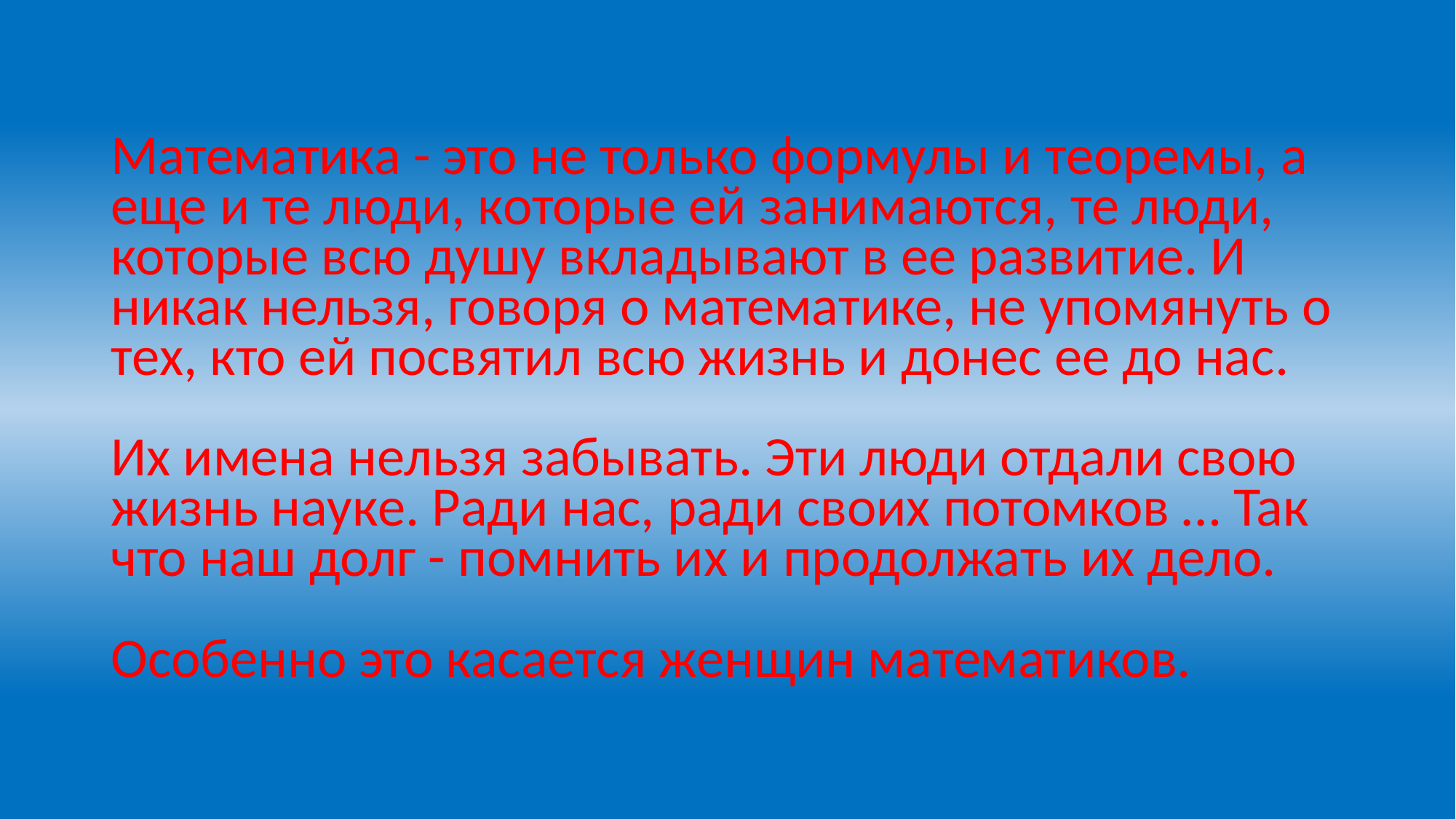

# Математика - это не только формулы и теоремы, а еще и те люди, которые ей занимаются, те люди, которые всю душу вкладывают в ее развитие. И никак нельзя, говоря о математике, не упомянуть о тех, кто ей посвятил всю жизнь и донес ее до нас. Их имена нельзя забывать. Эти люди отдали свою жизнь науке. Ради нас, ради своих потомков … Так что наш долг - помнить их и продолжать их дело. Особенно это касается женщин математиков.